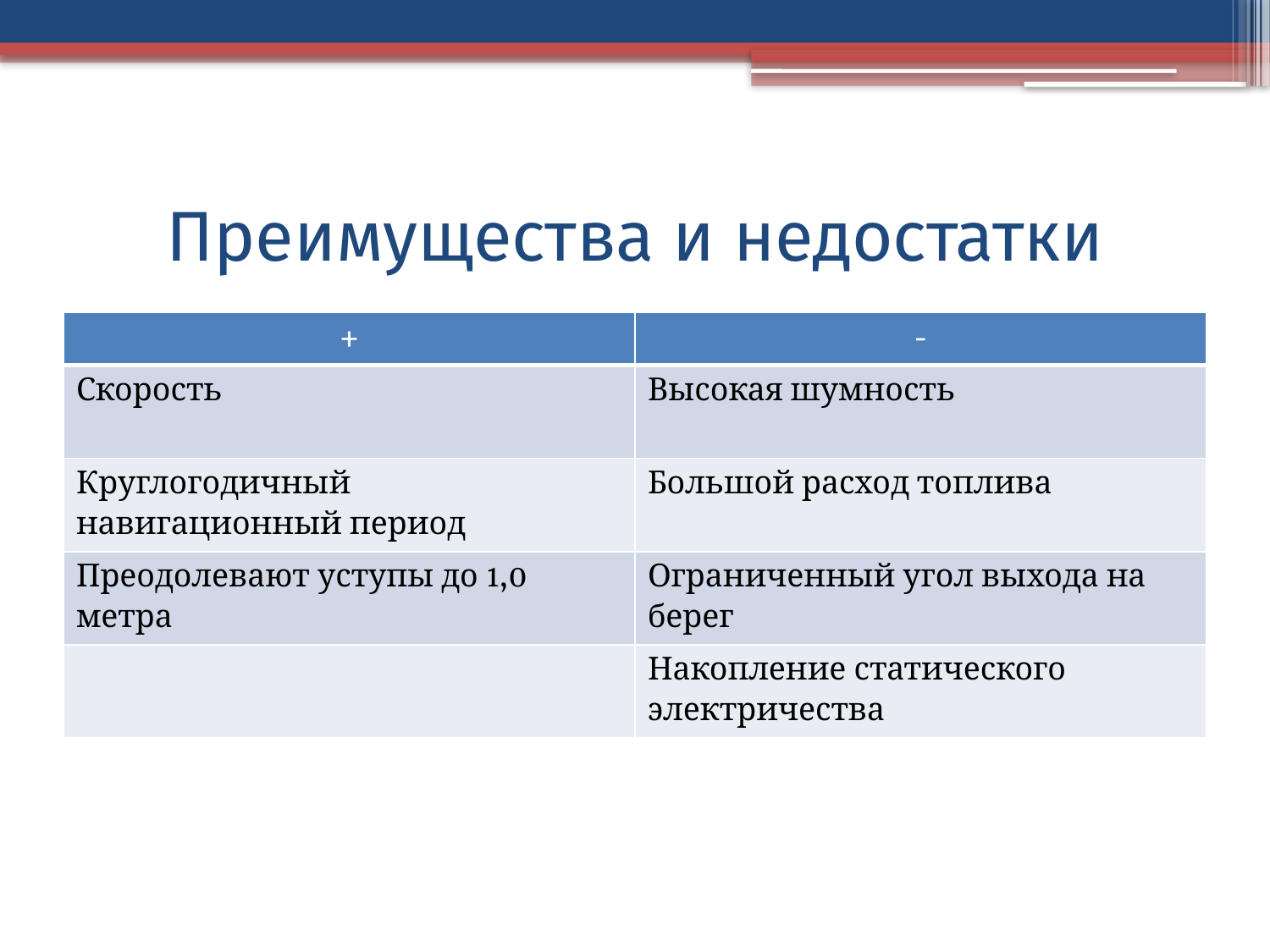

# Преимущества и недостатки
| + | - |
| --- | --- |
| Скорость | Высокая шумность |
| Круглогодичный навигационный период | Большой расход топлива |
| Преодолевают уступы до 1,0 метра | Ограниченный угол выхода на берег |
|  | Накопление статического электричества |